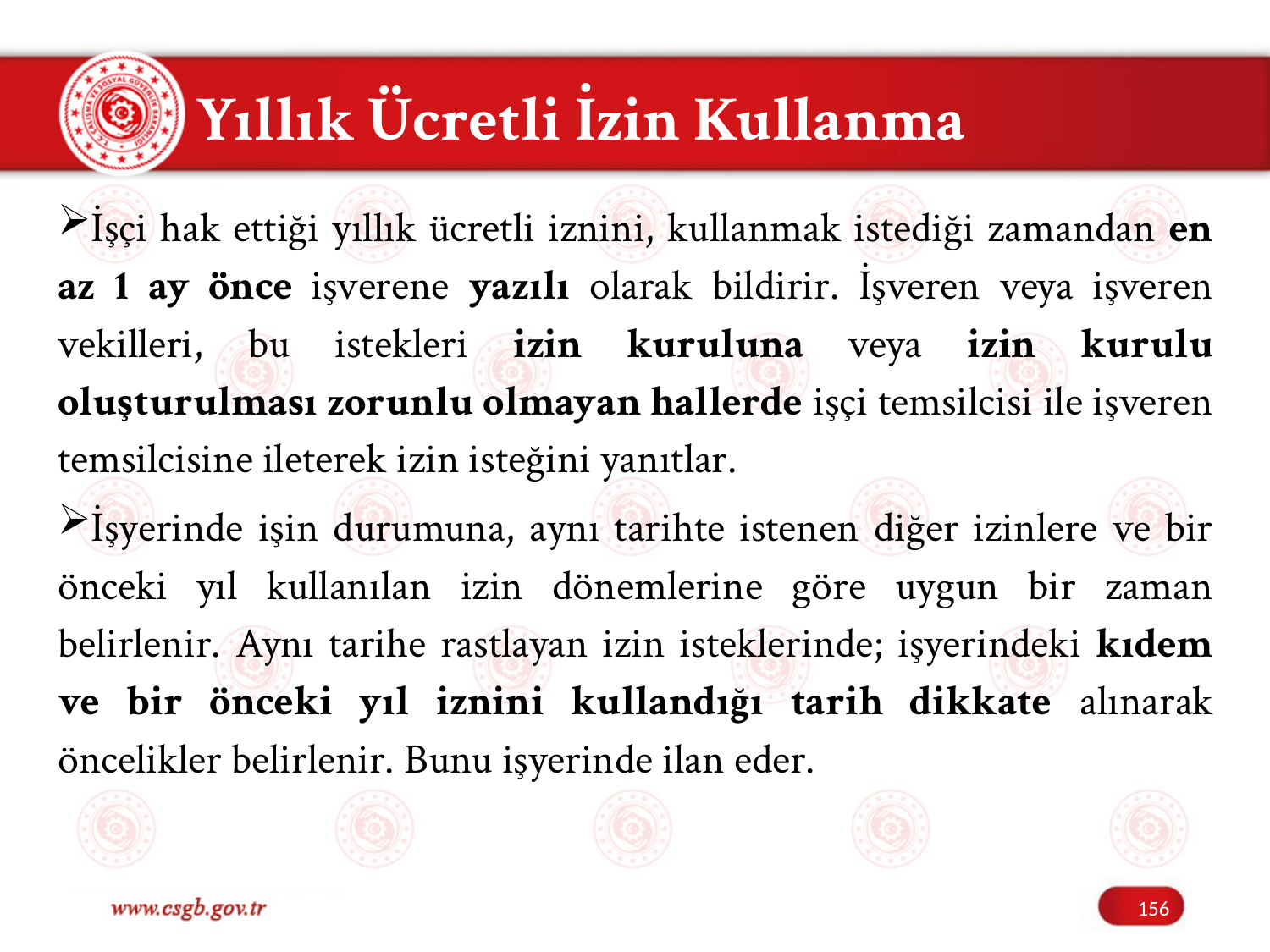

# Yıllık Ücretli İzin Kullanma
İşçi hak ettiği yıllık ücretli iznini, kullanmak istediği zamandan en az 1 ay önce işverene yazılı olarak bildirir. İşveren veya işveren vekilleri, bu istekleri izin kuruluna veya izin kurulu oluşturulması zorunlu olmayan hallerde işçi temsilcisi ile işveren temsilcisine ileterek izin isteğini yanıtlar.
İşyerinde işin durumuna, aynı tarihte istenen diğer izinlere ve bir önceki yıl kullanılan izin dönemlerine göre uygun bir zaman belirlenir. Aynı tarihe rastlayan izin isteklerinde; işyerindeki kıdem ve bir önceki yıl iznini kullandığı tarih dikkate alınarak öncelikler belirlenir. Bunu işyerinde ilan eder.

156